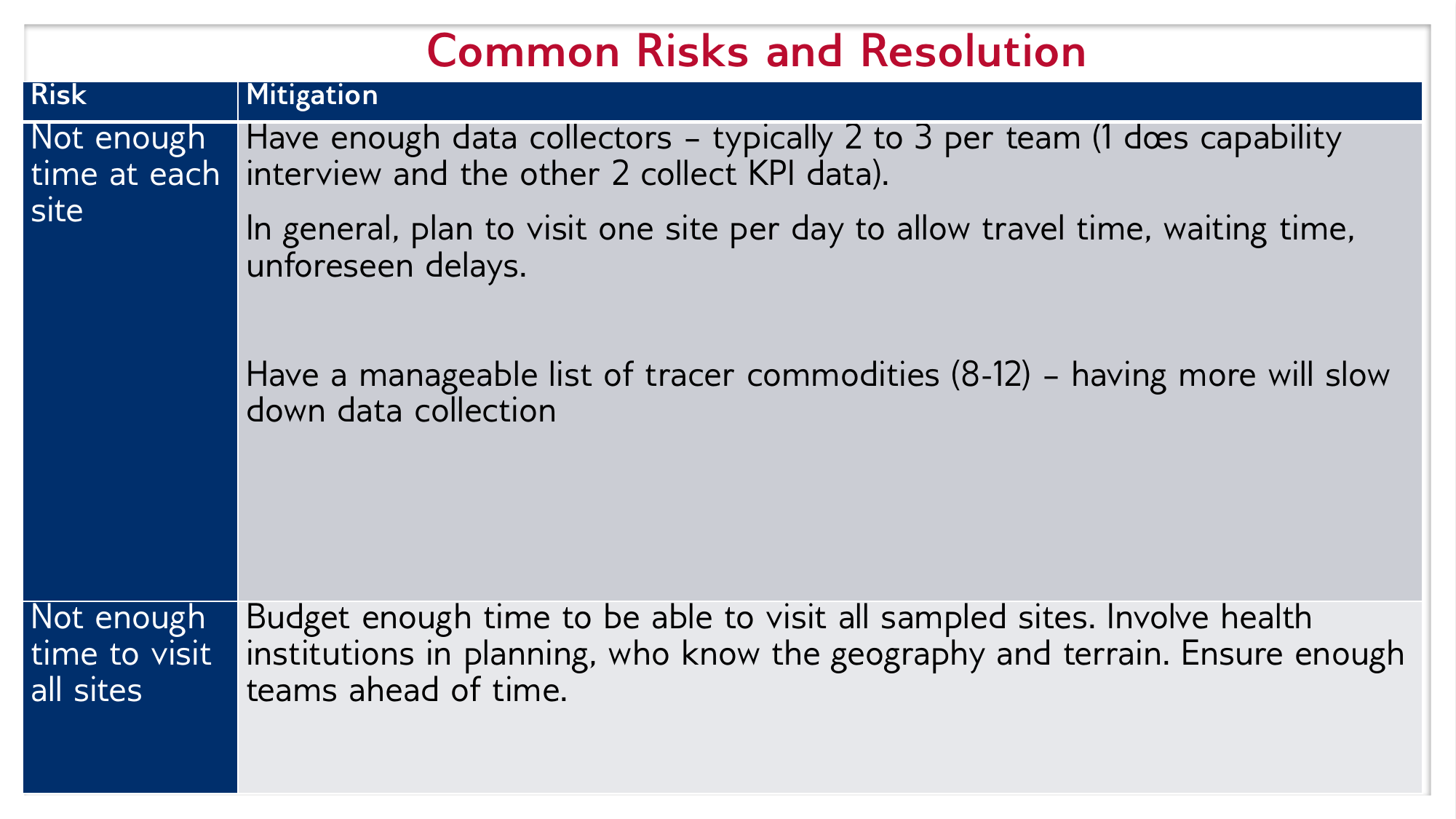

10/24/2019
FOOTER GOES HERE
15
# Common Risks and Resolution
| Risk | Mitigation |
| --- | --- |
| Not enough time at each site | Have enough data collectors – typically 2 to 3 per team (1 does capability interview and the other 2 collect KPI data). In general, plan to visit one site per day to allow travel time, waiting time, unforeseen delays. Have a manageable list of tracer commodities (8-12) – having more will slow down data collection |
| Not enough time to visit all sites | Budget enough time to be able to visit all sampled sites. Involve health institutions in planning, who know the geography and terrain. Ensure enough teams ahead of time. |